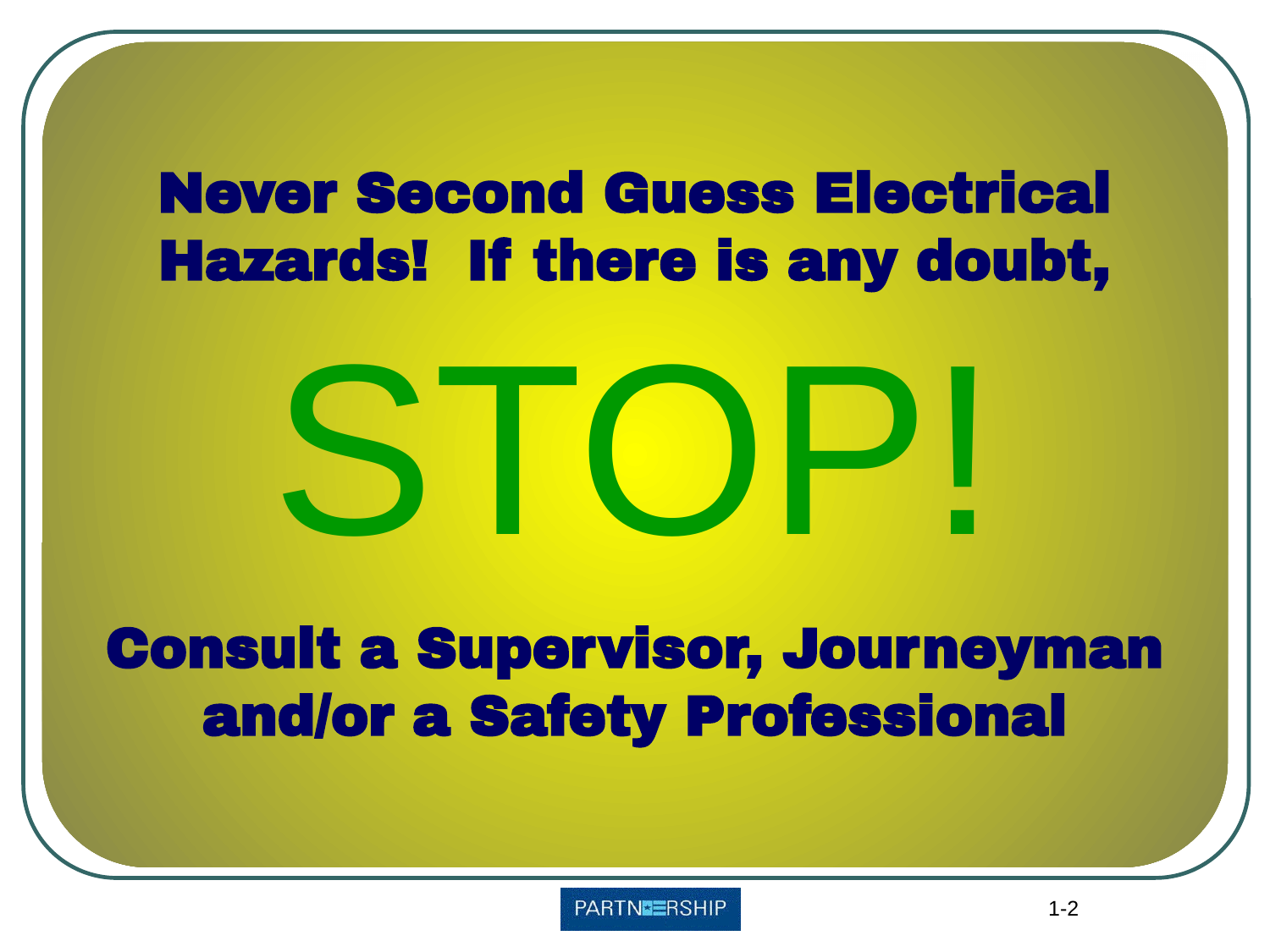

Never Second Guess Electrical Hazards!  If there is any doubt,
STOP!
Consult a Supervisor, Journeyman and/or a Safety Professional

1-2